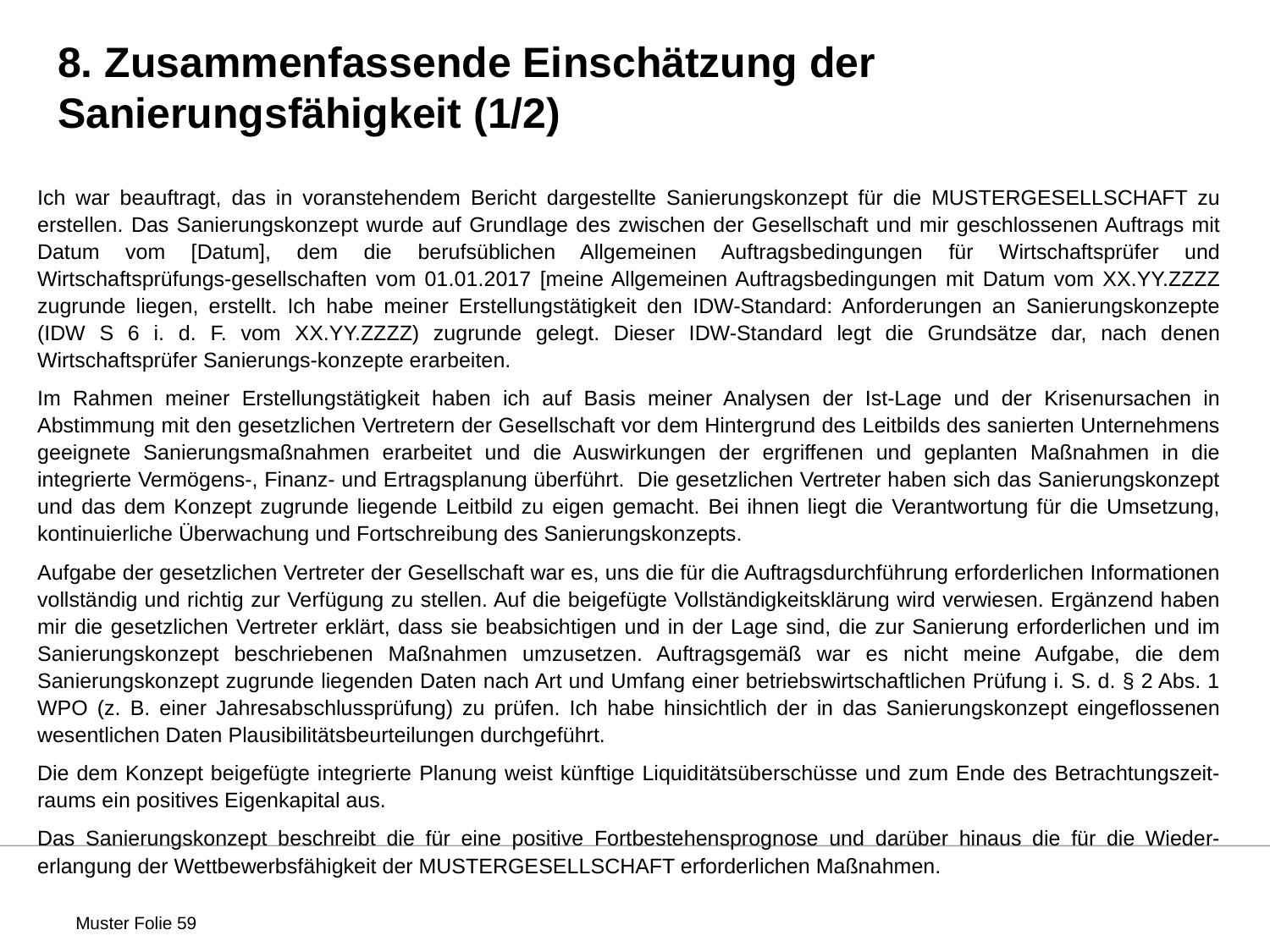

# 8. Zusammenfassende Einschätzung der Sanierungsfähigkeit (1/2)
Ich war beauftragt, das in voranstehendem Bericht dargestellte Sanierungskonzept für die MUSTERGESELLSCHAFT zu erstellen. Das Sanierungskonzept wurde auf Grundlage des zwischen der Gesellschaft und mir geschlossenen Auftrags mit Datum vom [Datum], dem die berufsüblichen Allgemeinen Auftragsbedingungen für Wirtschaftsprüfer und Wirtschaftsprüfungs-gesellschaften vom 01.01.2017 [meine Allgemeinen Auftragsbedingungen mit Datum vom XX.YY.ZZZZ zugrunde liegen, erstellt. Ich habe meiner Erstellungstätigkeit den IDW-Standard: Anforderungen an Sanierungskonzepte (IDW S 6 i. d. F. vom XX.YY.ZZZZ) zugrunde gelegt. Dieser IDW-Standard legt die Grundsätze dar, nach denen Wirtschaftsprüfer Sanierungs-konzepte erarbeiten.
Im Rahmen meiner Erstellungstätigkeit haben ich auf Basis meiner Analysen der Ist-Lage und der Krisenursachen in Abstimmung mit den gesetzlichen Vertretern der Gesellschaft vor dem Hintergrund des Leitbilds des sanierten Unternehmens geeignete Sanierungsmaßnahmen erarbeitet und die Auswirkungen der ergriffenen und geplanten Maßnahmen in die integrierte Vermögens-, Finanz- und Ertragsplanung überführt.  Die gesetzlichen Vertreter haben sich das Sanierungskonzept und das dem Konzept zugrunde liegende Leitbild zu eigen gemacht. Bei ihnen liegt die Verantwortung für die Umsetzung, kontinuierliche Überwachung und Fortschreibung des Sanierungskonzepts.
Aufgabe der gesetzlichen Vertreter der Gesellschaft war es, uns die für die Auftragsdurchführung erforderlichen Informationen vollständig und richtig zur Verfügung zu stellen. Auf die beigefügte Vollständigkeitsklärung wird verwiesen. Ergänzend haben mir die gesetzlichen Vertreter erklärt, dass sie beabsichtigen und in der Lage sind, die zur Sanierung erforderlichen und im Sanierungskonzept beschriebenen Maßnahmen umzusetzen. Auftragsgemäß war es nicht meine Aufgabe, die dem Sanierungskonzept zugrunde liegenden Daten nach Art und Umfang einer betriebswirtschaftlichen Prüfung i. S. d. § 2 Abs. 1 WPO (z. B. einer Jahresabschlussprüfung) zu prüfen. Ich habe hinsichtlich der in das Sanierungskonzept eingeflossenen wesentlichen Daten Plausibilitätsbeurteilungen durchgeführt.
Die dem Konzept beigefügte integrierte Planung weist künftige Liquiditätsüberschüsse und zum Ende des Betrachtungszeit-raums ein positives Eigenkapital aus.
Das Sanierungskonzept beschreibt die für eine positive Fortbestehensprognose und darüber hinaus die für die Wieder-erlangung der Wettbewerbsfähigkeit der MUSTERGESELLSCHAFT erforderlichen Maßnahmen.

 Muster Folie 59